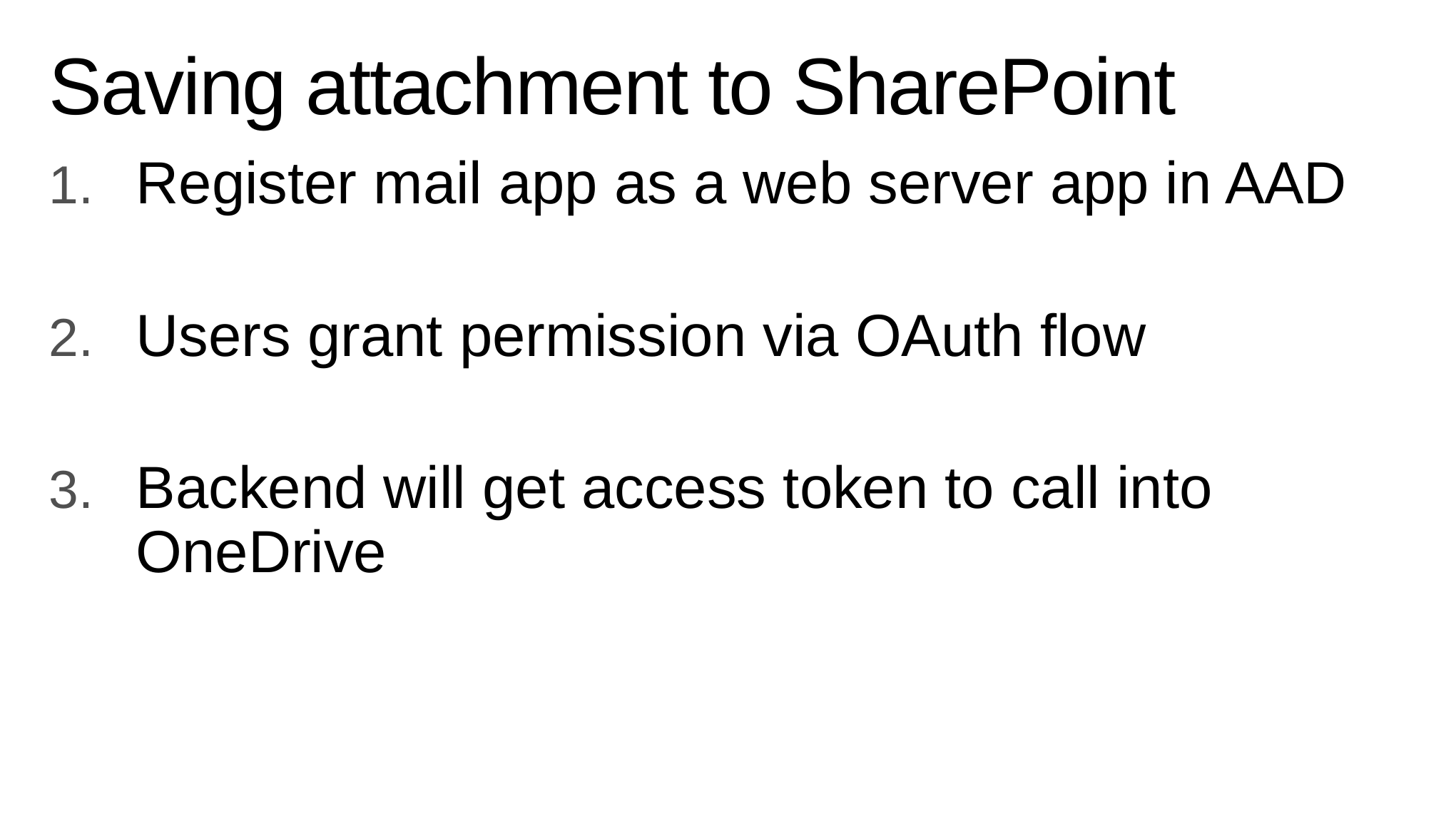

# Saving attachment to SharePoint
Register mail app as a web server app in AAD

Users grant permission via OAuth flow

Backend will get access token to call into OneDrive